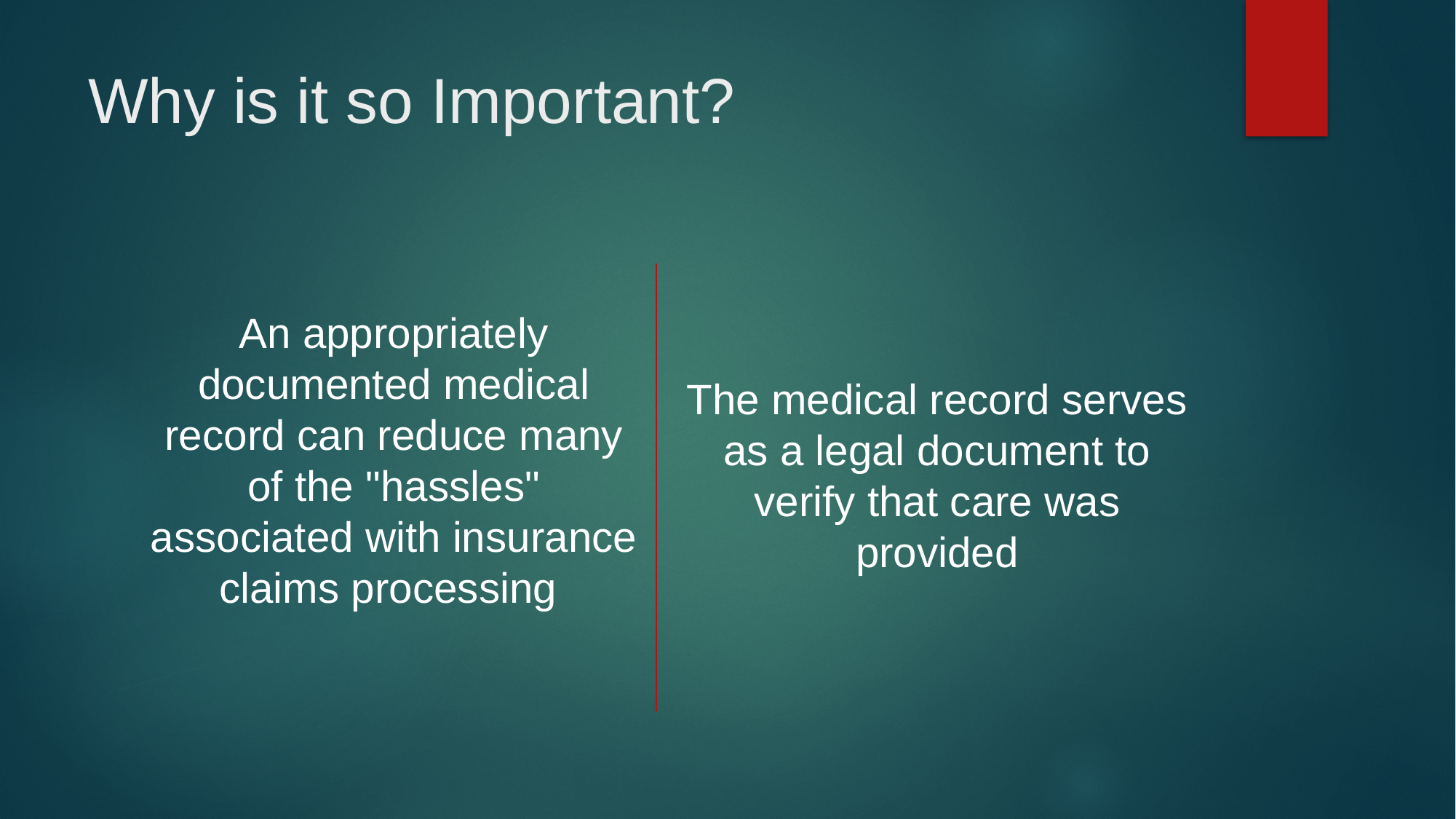

# Why is it so Important?
An appropriately documented medical record can reduce many of the "hassles" associated with insurance claims processing

The medical record serves as a legal document to verify that care was provided